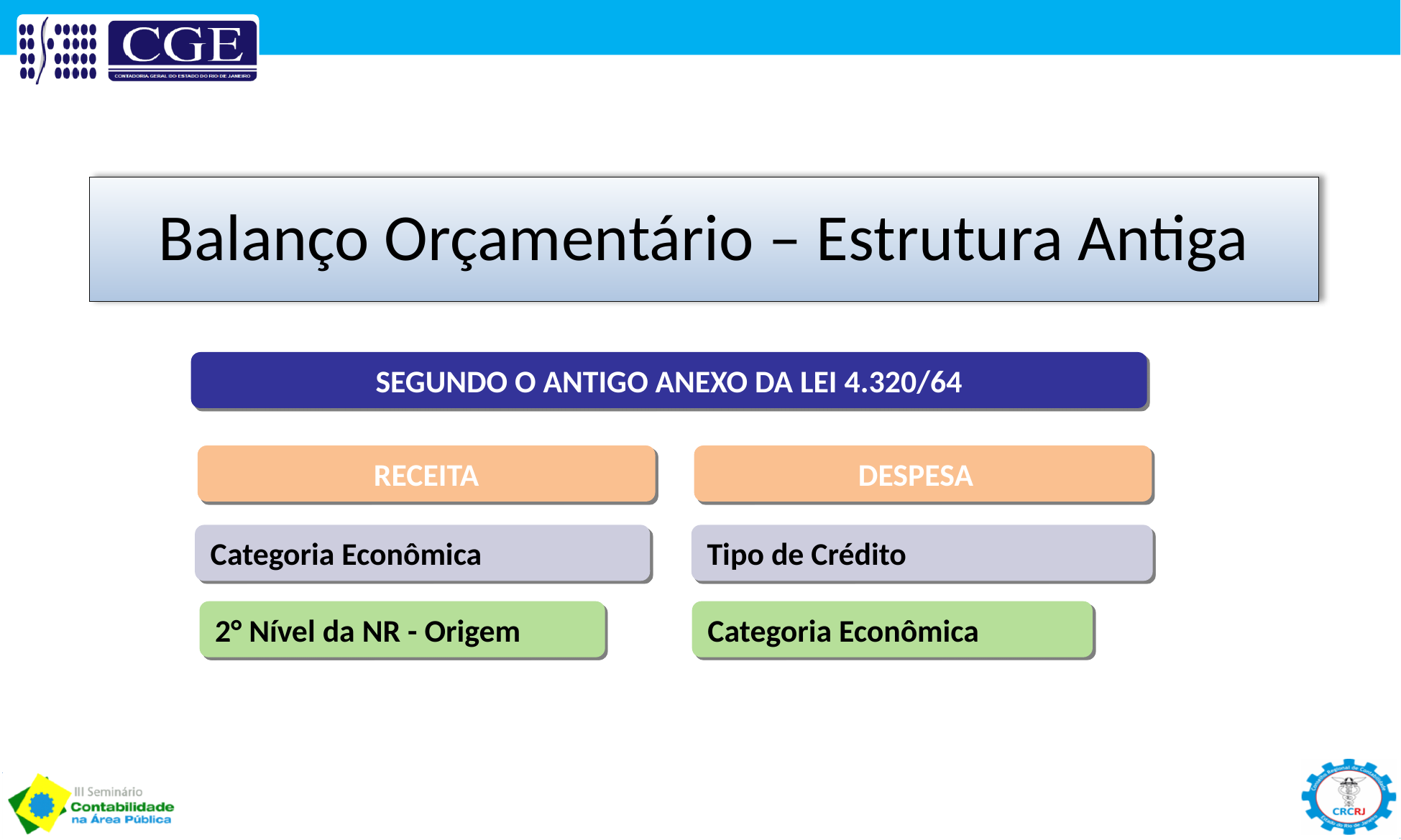

Balanço Orçamentário – Estrutura Antiga
SEGUNDO O ANTIGO ANEXO DA LEI 4.320/64
RECEITA
DESPESA
Categoria Econômica
Tipo de Crédito
2° Nível da NR - Origem
Categoria Econômica